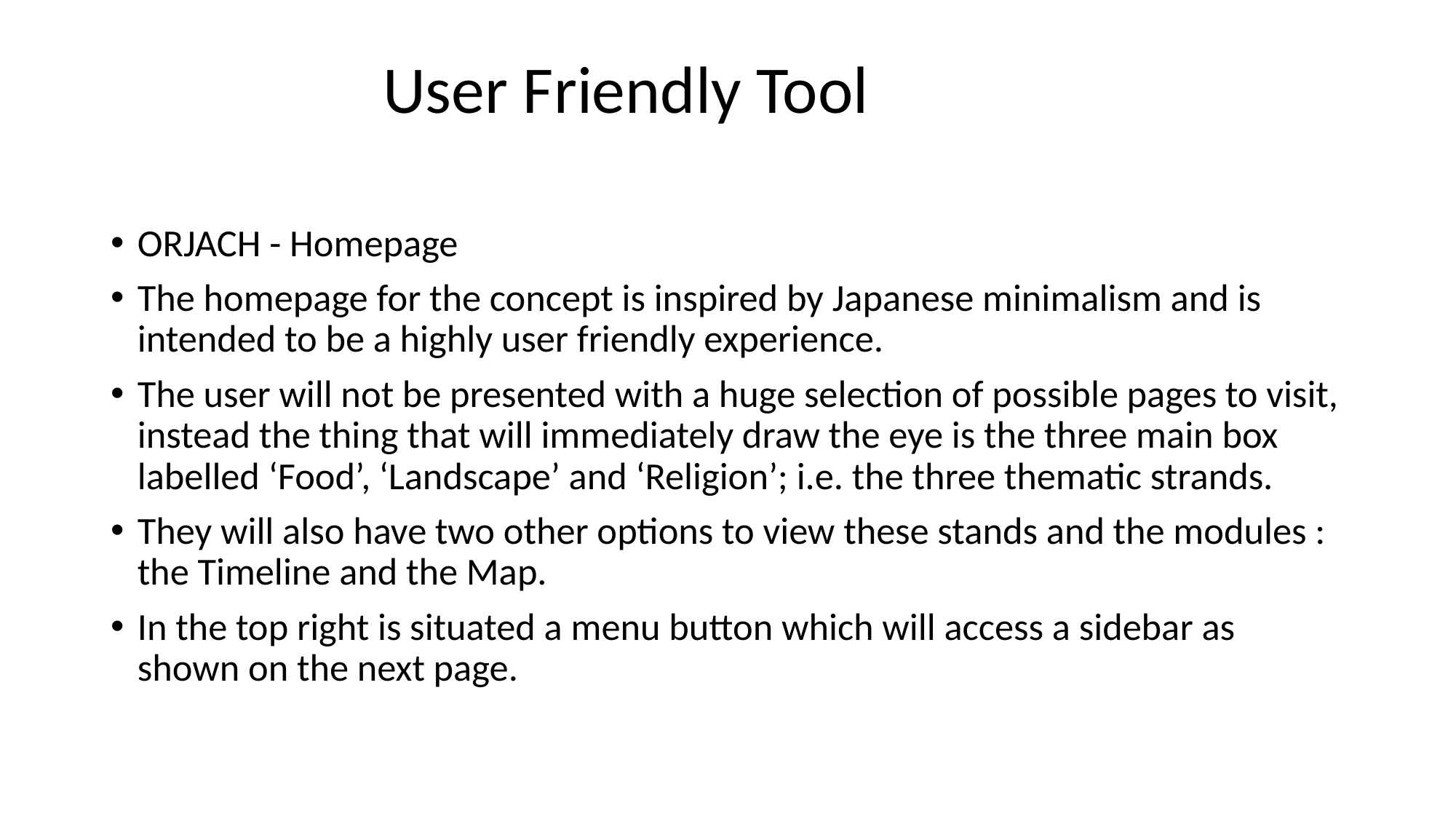

# User Friendly Tool
ORJACH - Homepage
The homepage for the concept is inspired by Japanese minimalism and is intended to be a highly user friendly experience.
The user will not be presented with a huge selection of possible pages to visit, instead the thing that will immediately draw the eye is the three main box labelled ‘Food’, ‘Landscape’ and ‘Religion’; i.e. the three thematic strands.
They will also have two other options to view these stands and the modules : the Timeline and the Map.
In the top right is situated a menu button which will access a sidebar as shown on the next page.